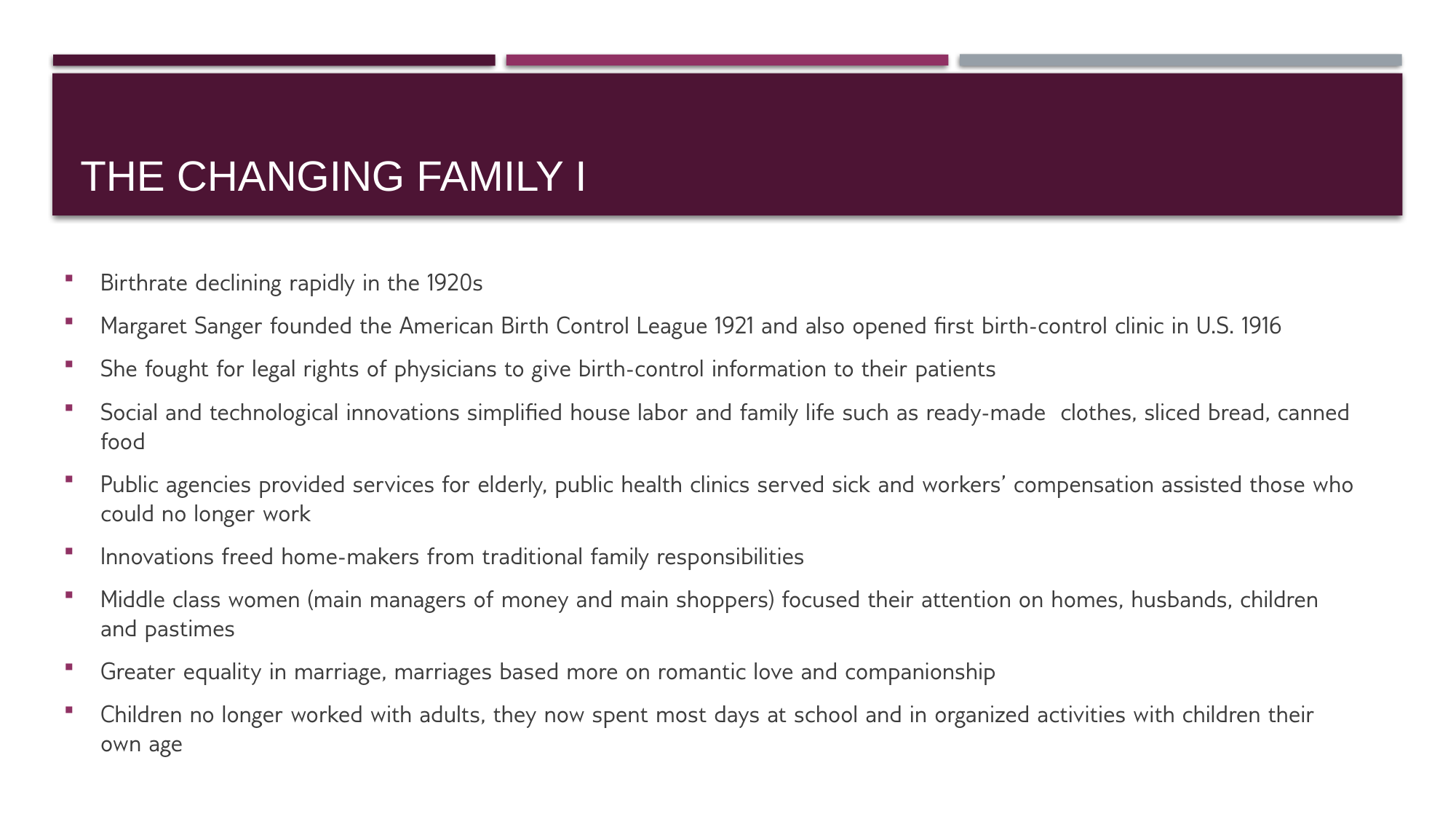

# The Changing Family I
Birthrate declining rapidly in the 1920s
Margaret Sanger founded the American Birth Control League 1921 and also opened first birth-control clinic in U.S. 1916
She fought for legal rights of physicians to give birth-control information to their patients
Social and technological innovations simplified house labor and family life such as ready-made  clothes, sliced bread, canned food
Public agencies provided services for elderly, public health clinics served sick and workers’ compensation assisted those who could no longer work
Innovations freed home-makers from traditional family responsibilities
Middle class women (main managers of money and main shoppers) focused their attention on homes, husbands, children and pastimes
Greater equality in marriage, marriages based more on romantic love and companionship
Children no longer worked with adults, they now spent most days at school and in organized activities with children their own age